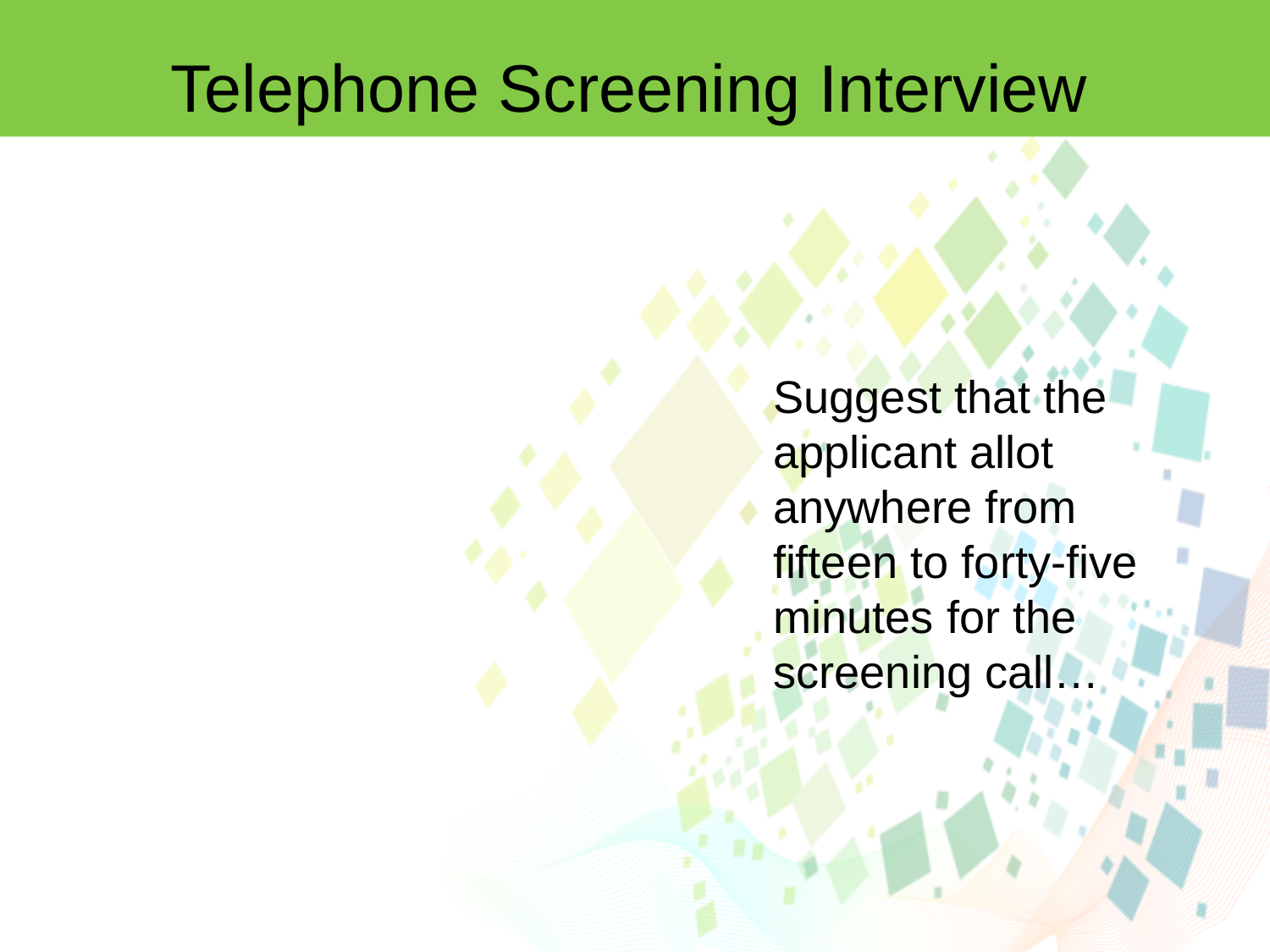

Telephone Screening Interview
Suggest that the applicant allot anywhere from fifteen to forty-five minutes for the screening call…